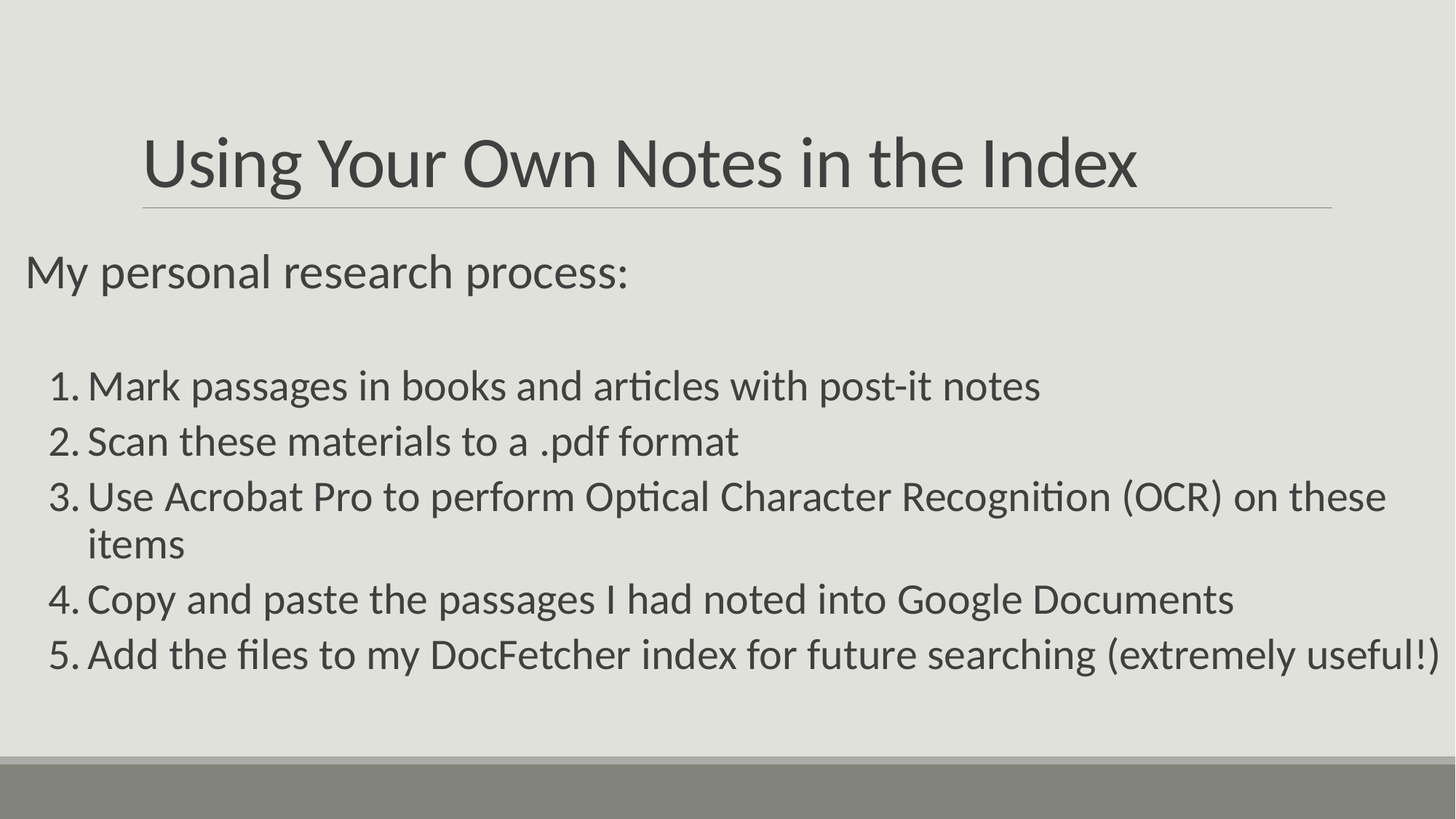

# Using Your Own Notes in the Index
My personal research process:
Mark passages in books and articles with post-it notes
Scan these materials to a .pdf format
Use Acrobat Pro to perform Optical Character Recognition (OCR) on these items
Copy and paste the passages I had noted into Google Documents
Add the files to my DocFetcher index for future searching (extremely useful!)